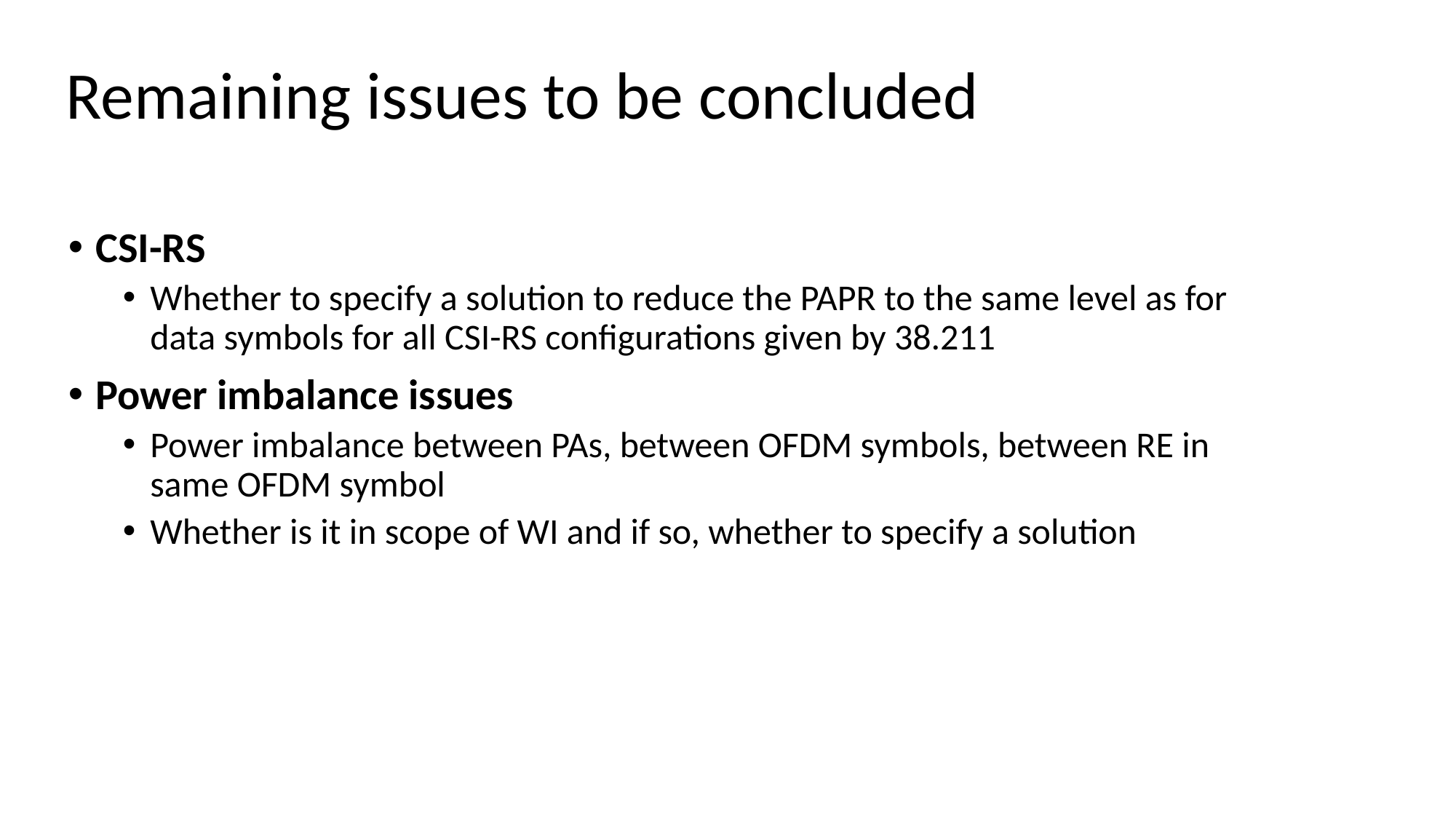

# Remaining issues to be concluded
CSI-RS
Whether to specify a solution to reduce the PAPR to the same level as for data symbols for all CSI-RS configurations given by 38.211
Power imbalance issues
Power imbalance between PAs, between OFDM symbols, between RE in same OFDM symbol
Whether is it in scope of WI and if so, whether to specify a solution